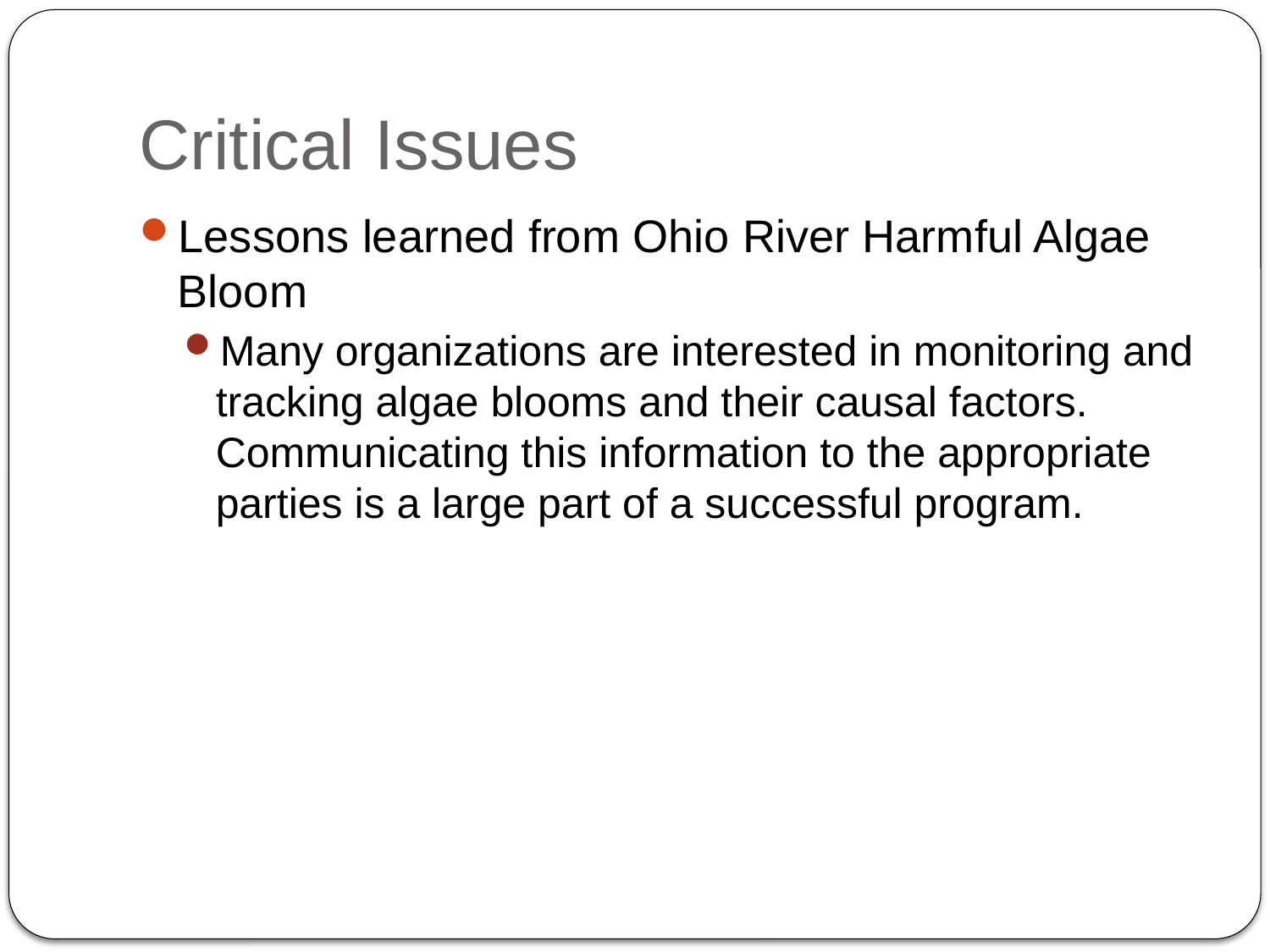

# Critical Issues
Lessons learned from Ohio River Harmful Algae Bloom
Many organizations are interested in monitoring and tracking algae blooms and their causal factors.  Communicating this information to the appropriate parties is a large part of a successful program.